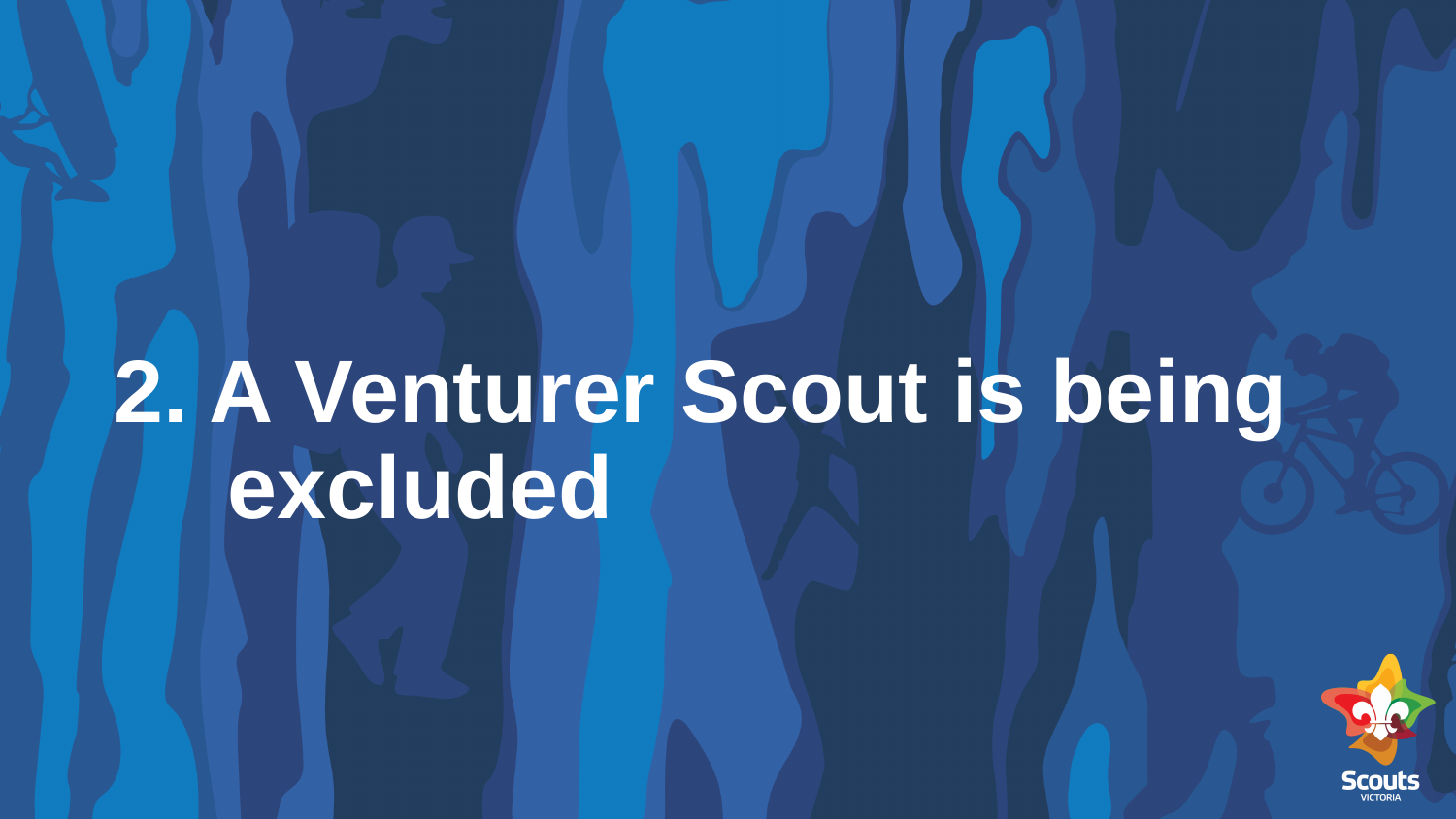

# 2. A Venturer Scout is being excluded